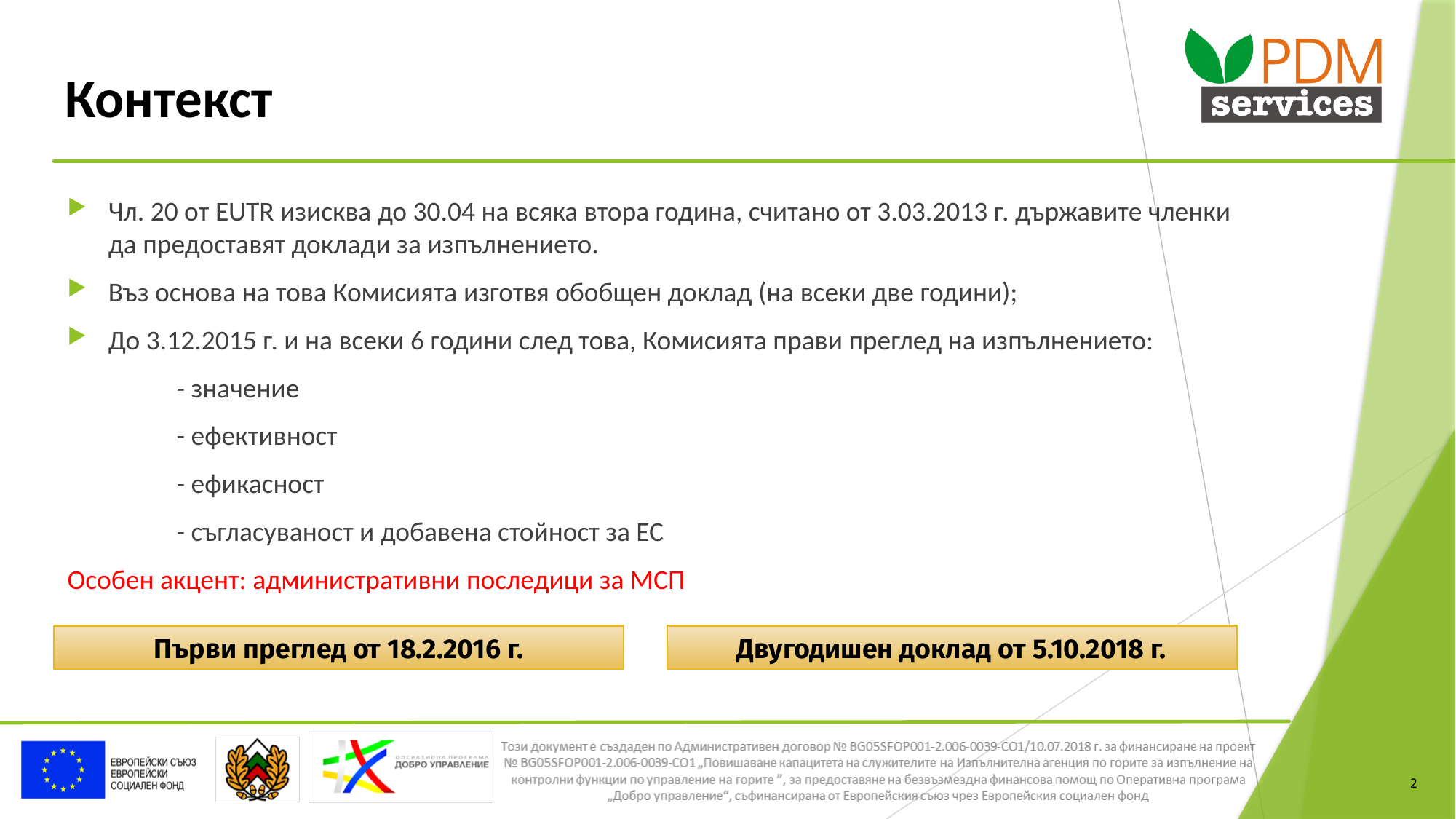

# Контекст
Чл. 20 от EUTR изисква до 30.04 на всяка втора година, считано от 3.03.2013 г. държавите членки да предоставят доклади за изпълнението.
Въз основа на това Комисията изготвя обобщен доклад (на всеки две години);
До 3.12.2015 г. и на всеки 6 години след това, Комисията прави преглед на изпълнението:
	- значение
	- ефективност
	- ефикасност
	- съгласуваност и добавена стойност за ЕС
Особен акцент: административни последици за МСП
Първи преглед от 18.2.2016 г.
Двугодишен доклад от 5.10.2018 г.
2